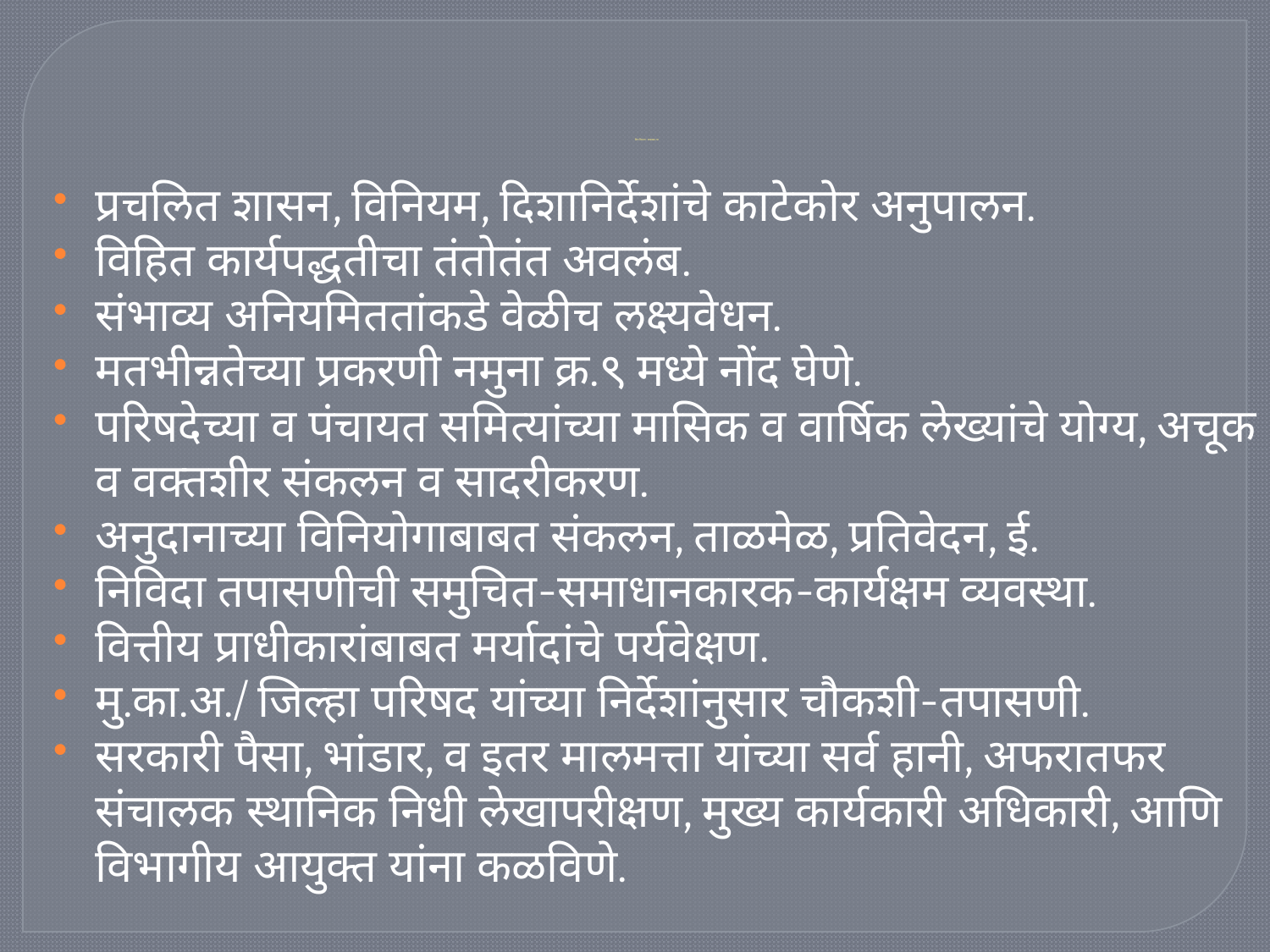

वित्त विभाग : जबाबदा-या
प्रचलित शासन, विनियम, दिशानिर्देशांचे काटेकोर अनुपालन.
विहित कार्यपद्धतीचा तंतोतंत अवलंब.
संभाव्य अनियमिततांकडे वेळीच लक्ष्यवेधन.
मतभीन्नतेच्या प्रकरणी नमुना क्र.९ मध्ये नोंद घेणे.
परिषदेच्या व पंचायत समित्यांच्या मासिक व वार्षिक लेख्यांचे योग्य, अचूक व वक्तशीर संकलन व सादरीकरण.
अनुदानाच्या विनियोगाबाबत संकलन, ताळमेळ, प्रतिवेदन, ई.
निविदा तपासणीची समुचित-समाधानकारक-कार्यक्षम व्यवस्था.
वित्तीय प्राधीकारांबाबत मर्यादांचे पर्यवेक्षण.
मु.का.अ./ जिल्हा परिषद यांच्या निर्देशांनुसार चौकशी-तपासणी.
सरकारी पैसा, भांडार, व इतर मालमत्ता यांच्या सर्व हानी, अफरातफर संचालक स्थानिक निधी लेखापरीक्षण, मुख्य कार्यकारी अधिकारी, आणि विभागीय आयुक्त यांना कळविणे.